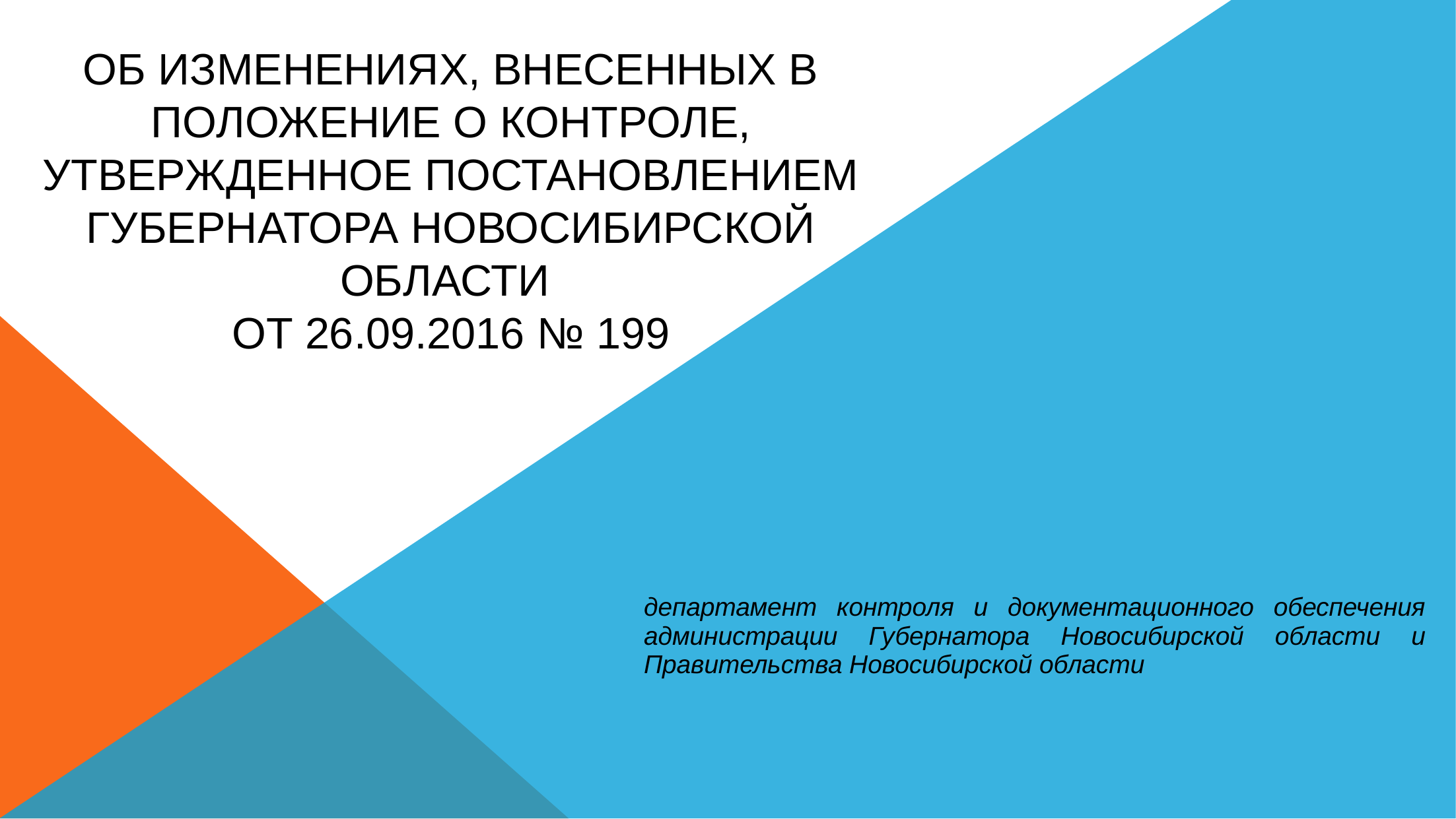

# Об изменениях, внесенных в положение о контроле, утвержденное постановлением Губернатора Новосибирской области от 26.09.2016 № 199
департамент контроля и документационного обеспечения администрации Губернатора Новосибирской области и Правительства Новосибирской области